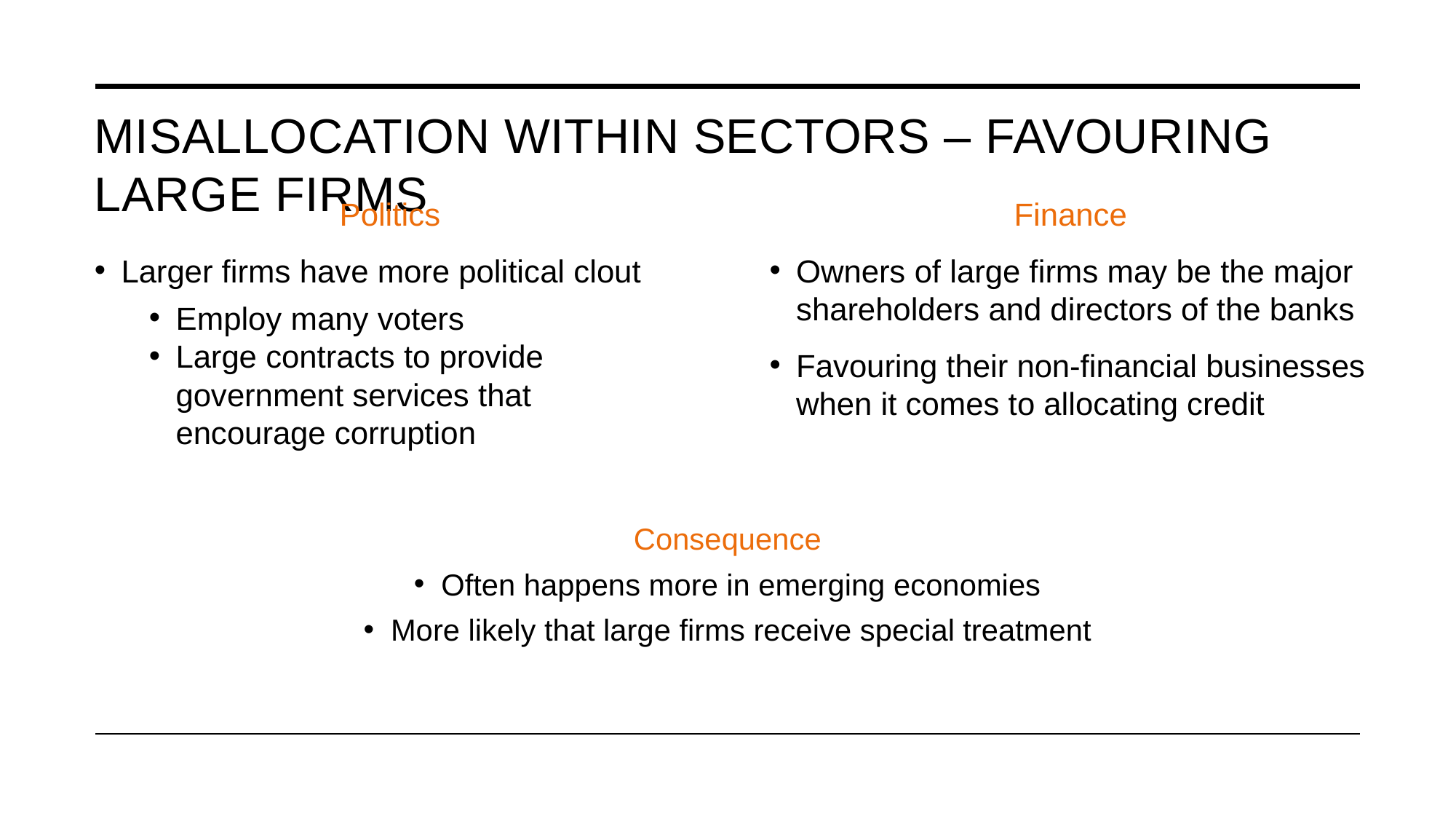

# Misallocation within sectors – favouring large FIRMS
Politics
Larger firms have more political clout
Employ many voters
Large contracts to provide government services that encourage corruption
Finance
Owners of large firms may be the major shareholders and directors of the banks
Favouring their non-financial businesses when it comes to allocating credit
Consequence
Often happens more in emerging economies
More likely that large firms receive special treatment